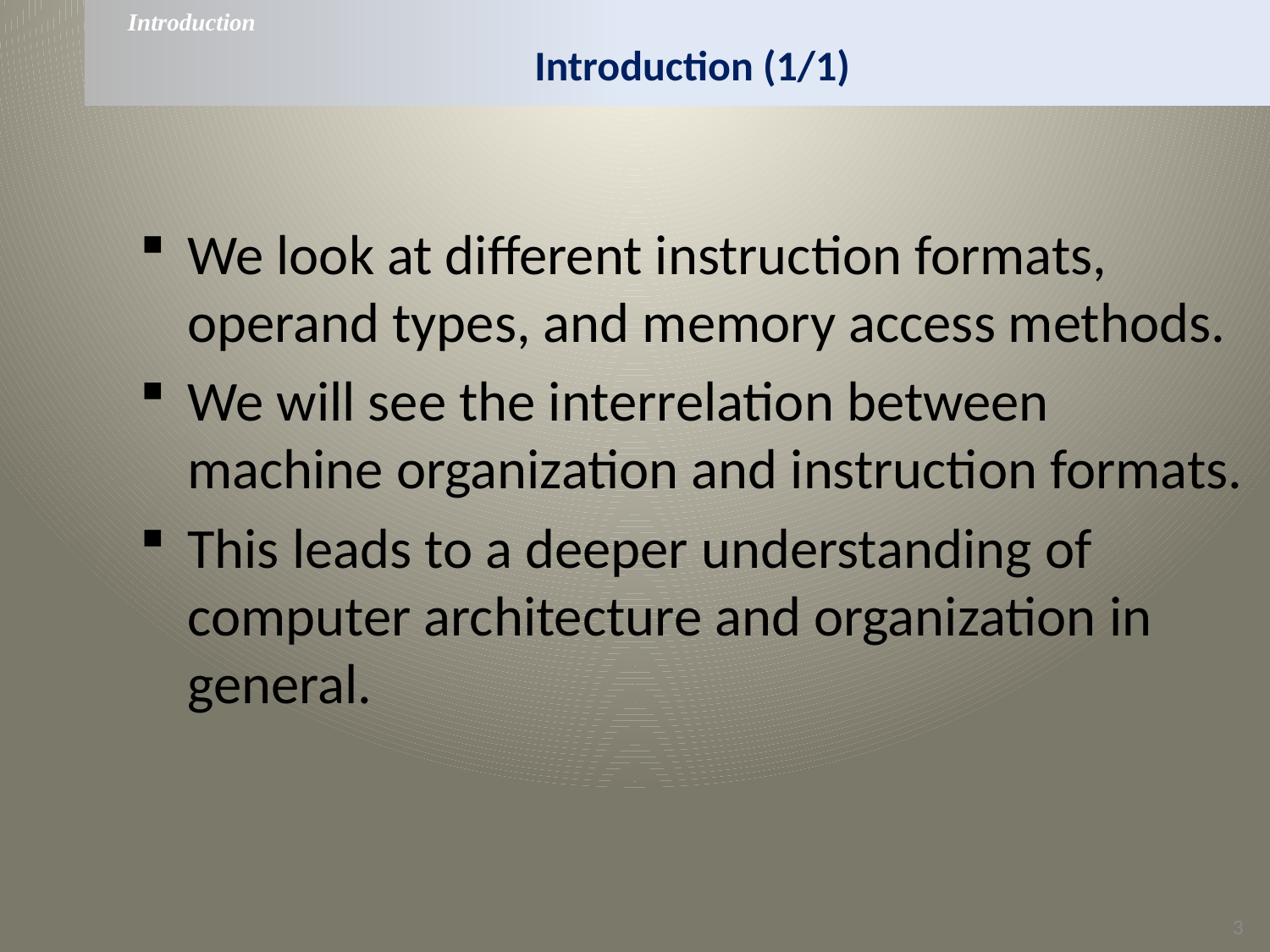

Introduction
# Introduction (1/1)
We look at different instruction formats, operand types, and memory access methods.
We will see the interrelation between machine organization and instruction formats.
This leads to a deeper understanding of computer architecture and organization in general.